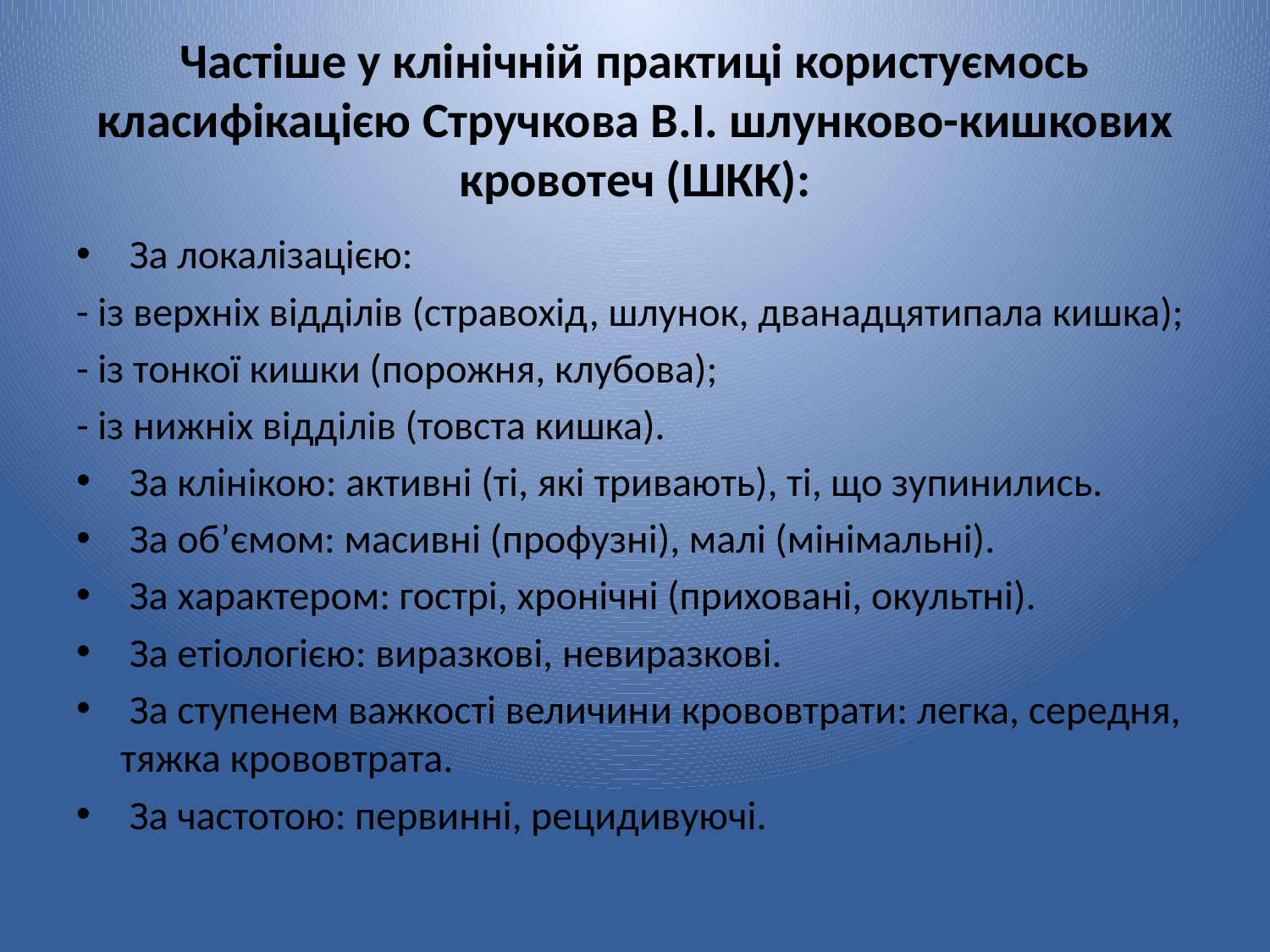

# Частіше у клінічній практиці користуємось класифікацією Стручкова В.І. шлунково-кишкових кровотеч (ШКК):
 За локалізацією:
- із верхніх відділів (стравохід, шлунок, дванадцятипала кишка);
- із тонкої кишки (порожня, клубова);
- із нижніх відділів (товста кишка).
 За клінікою: активні (ті, які тривають), ті, що зупинились.
 За об’ємом: масивні (профузні), малі (мінімальні).
 За характером: гострі, хронічні (приховані, окультні).
 За етіологією: виразкові, невиразкові.
 За ступенем важкості величини крововтрати: легка, середня, тяжка крововтрата.
 За частотою: первинні, рецидивуючі.